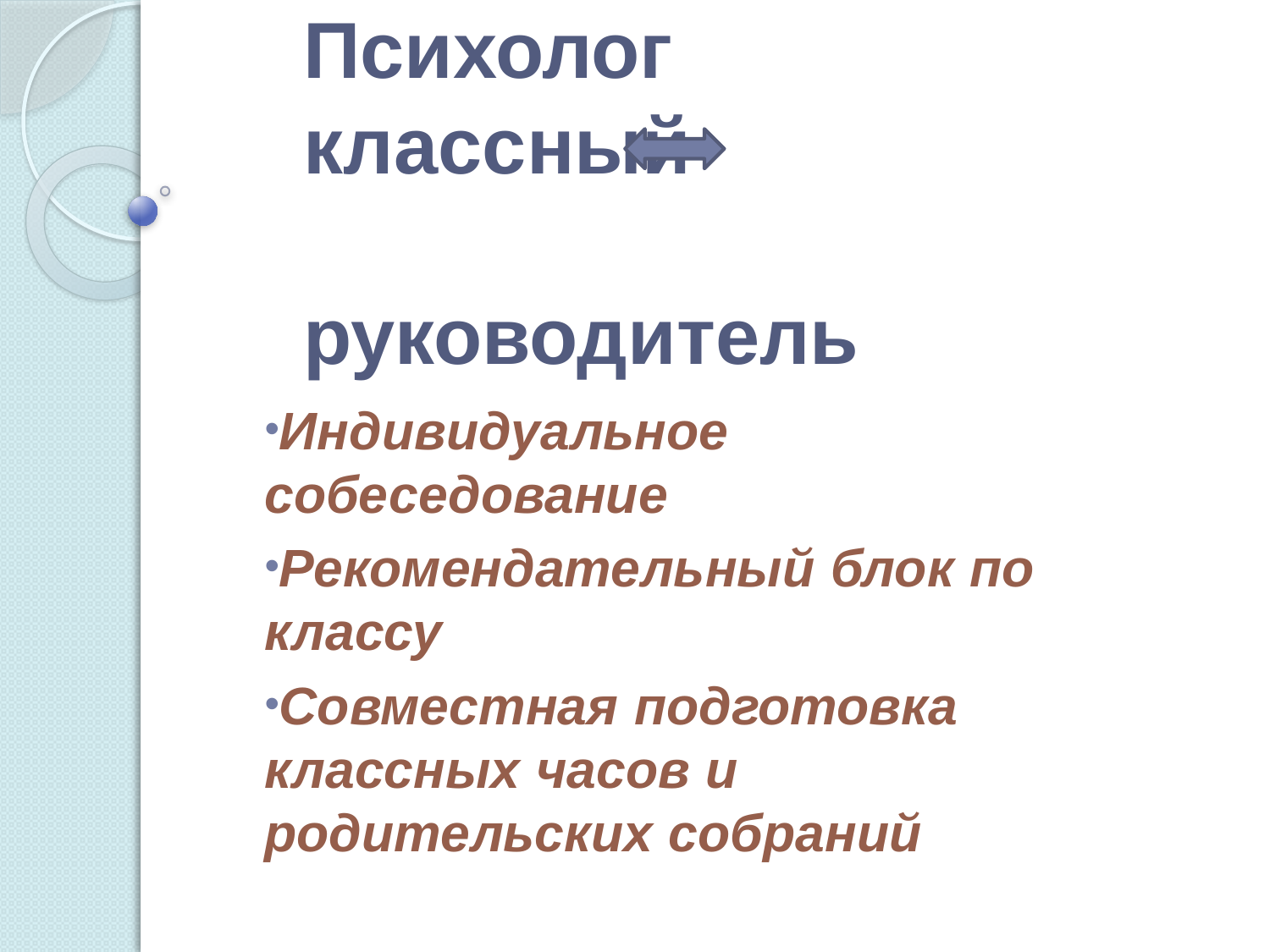

# Психолог                классный руководитель

Индивидуальное собеседование
Рекомендательный блок по классу
Совместная подготовка классных часов и родительских собраний